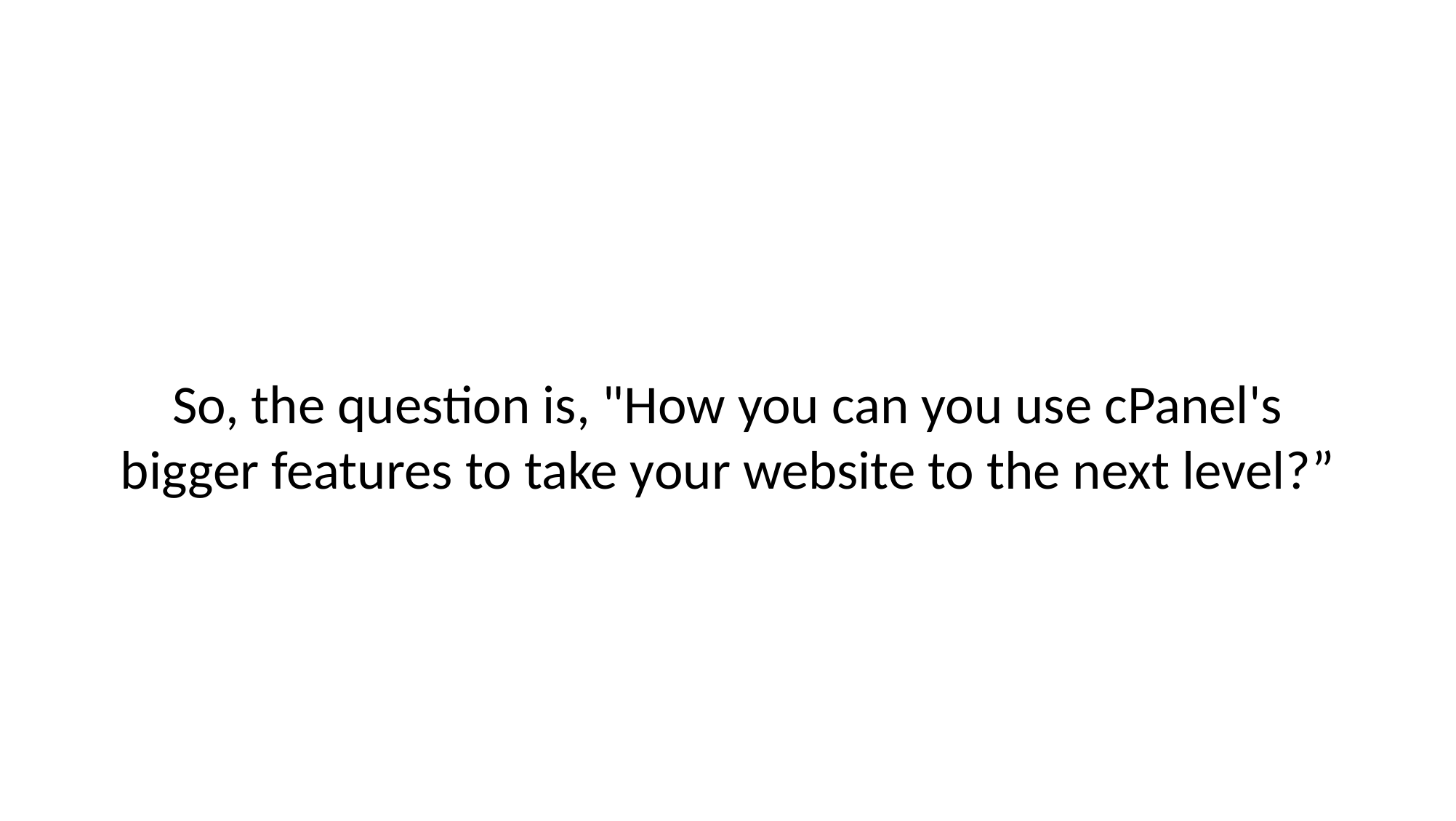

# So, the question is, "How you can you use cPanel's bigger features to take your website to the next level?”